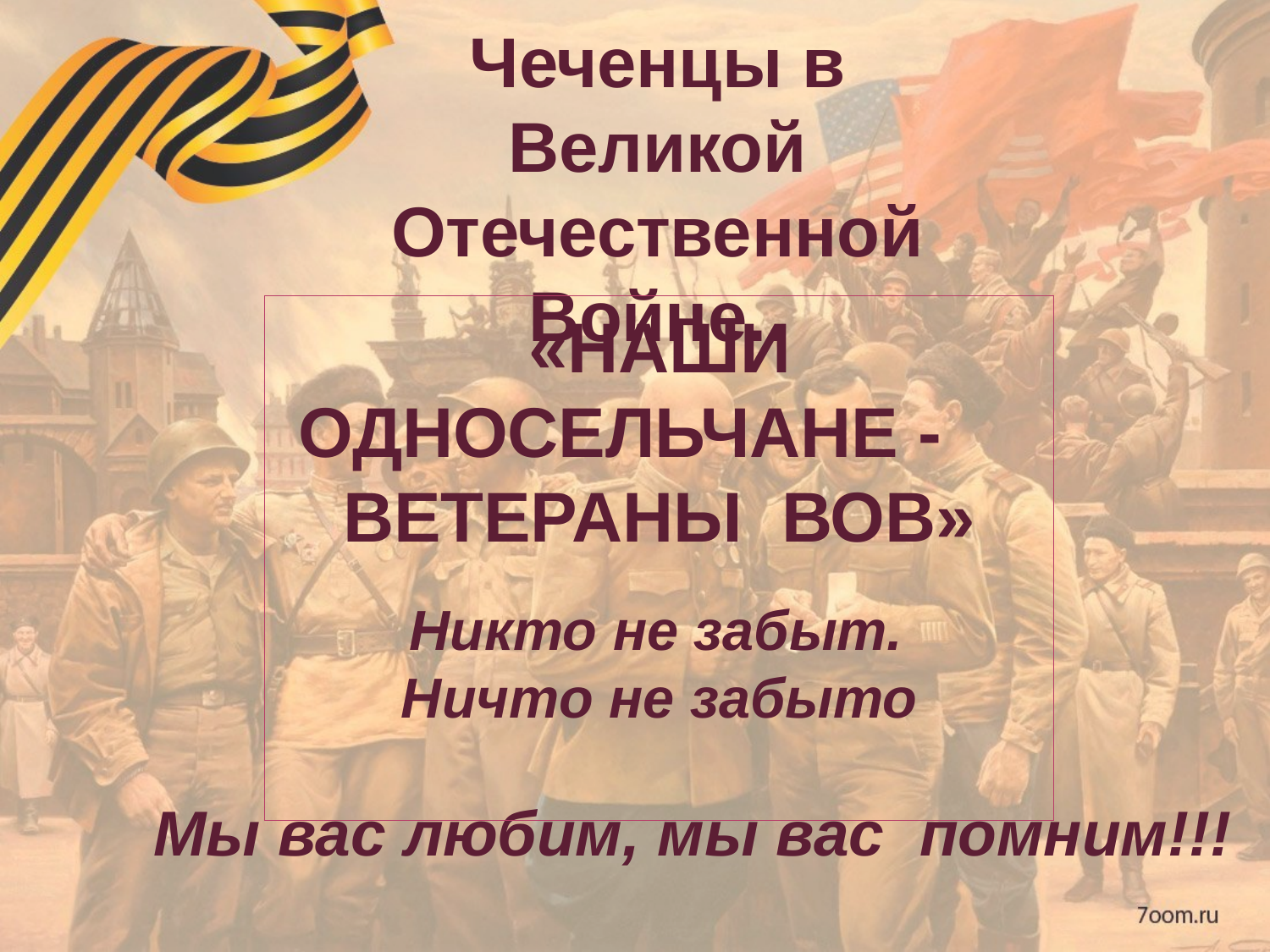

# Чеченцы в Великой Отечественной Войне..
«НАШИ ОДНОСЕЛЬЧАНЕ -     ВЕТЕРАНЫ  ВОВ»

 Никто не забыт.
Ничто не забыто

Мы вас любим, мы вас  помним!!!